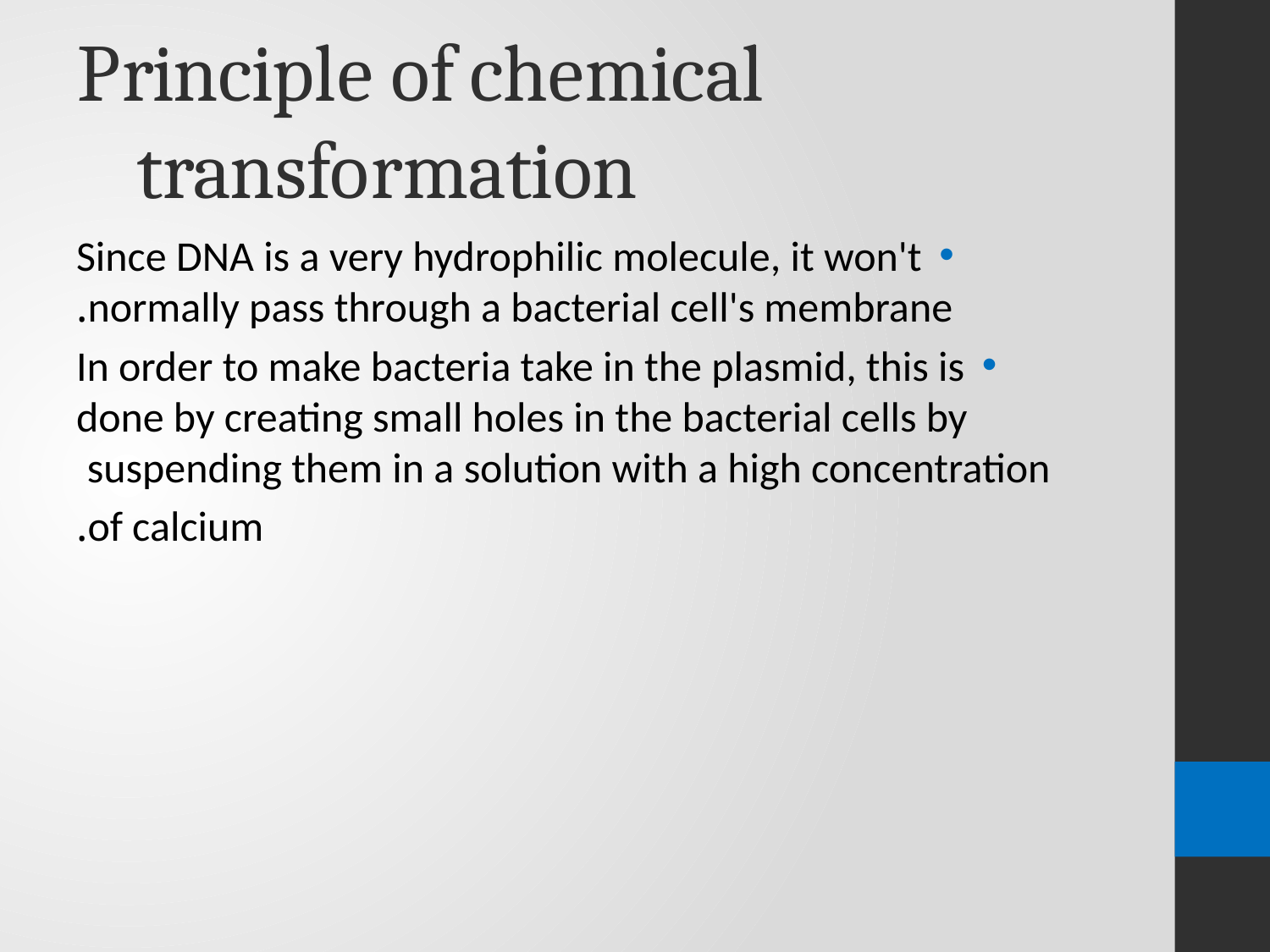

# Principle of chemical transformation
Since DNA is a very hydrophilic molecule, it won't normally pass through a bacterial cell's membrane.
In order to make bacteria take in the plasmid, this is done by creating small holes in the bacterial cells by suspending them in a solution with a high concentration
of calcium.